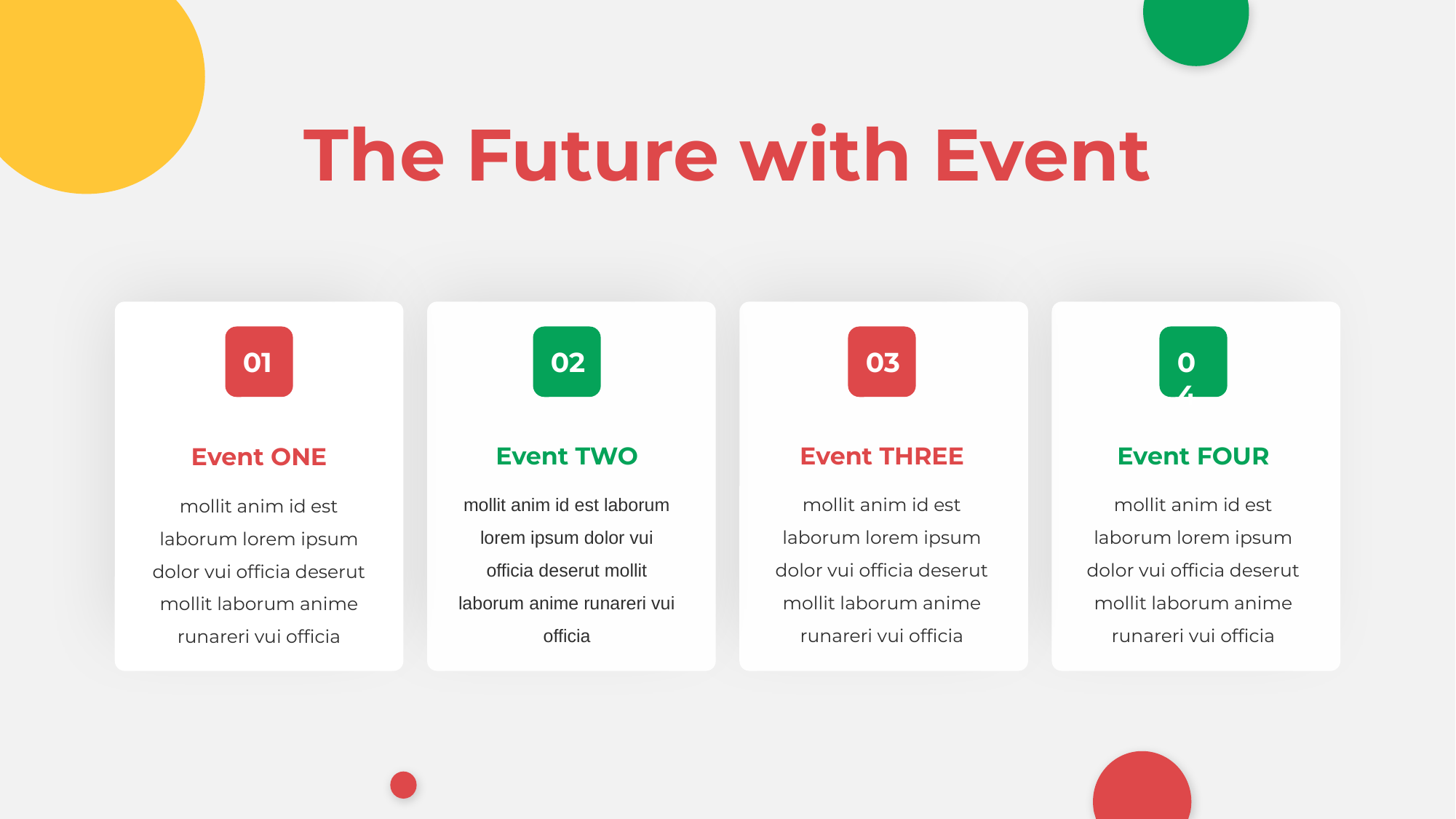

The Future with Event

01

02

03

04
Event TWO
mollit anim id est laborum lorem ipsum dolor vui officia deserut mollit laborum anime runareri vui officia
Event THREE
mollit anim id est laborum lorem ipsum dolor vui officia deserut mollit laborum anime runareri vui officia
Event FOUR
mollit anim id est laborum lorem ipsum dolor vui officia deserut mollit laborum anime runareri vui officia
Event ONE
mollit anim id est laborum lorem ipsum dolor vui officia deserut mollit laborum anime runareri vui officia